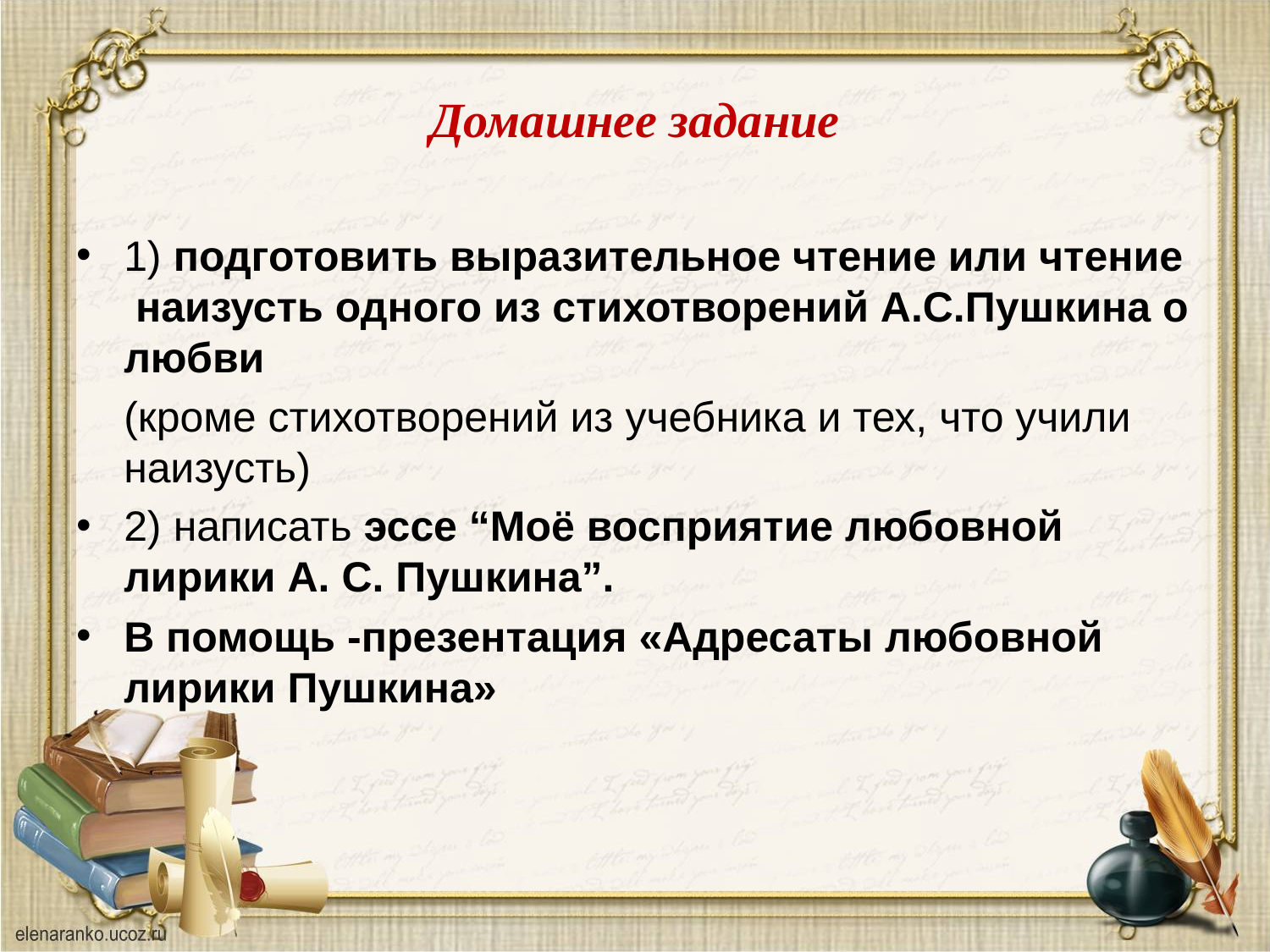

# Домашнее задание
1) подготовить выразительное чтение или чтение  наизусть одного из стихотворений А.С.Пушкина о любви
	(кроме стихотворений из учебника и тех, что учили наизусть)
2) написать эссе “Моё восприятие любовной лирики А. С. Пушкина”.
В помощь -презентация «Адресаты любовной лирики Пушкина»